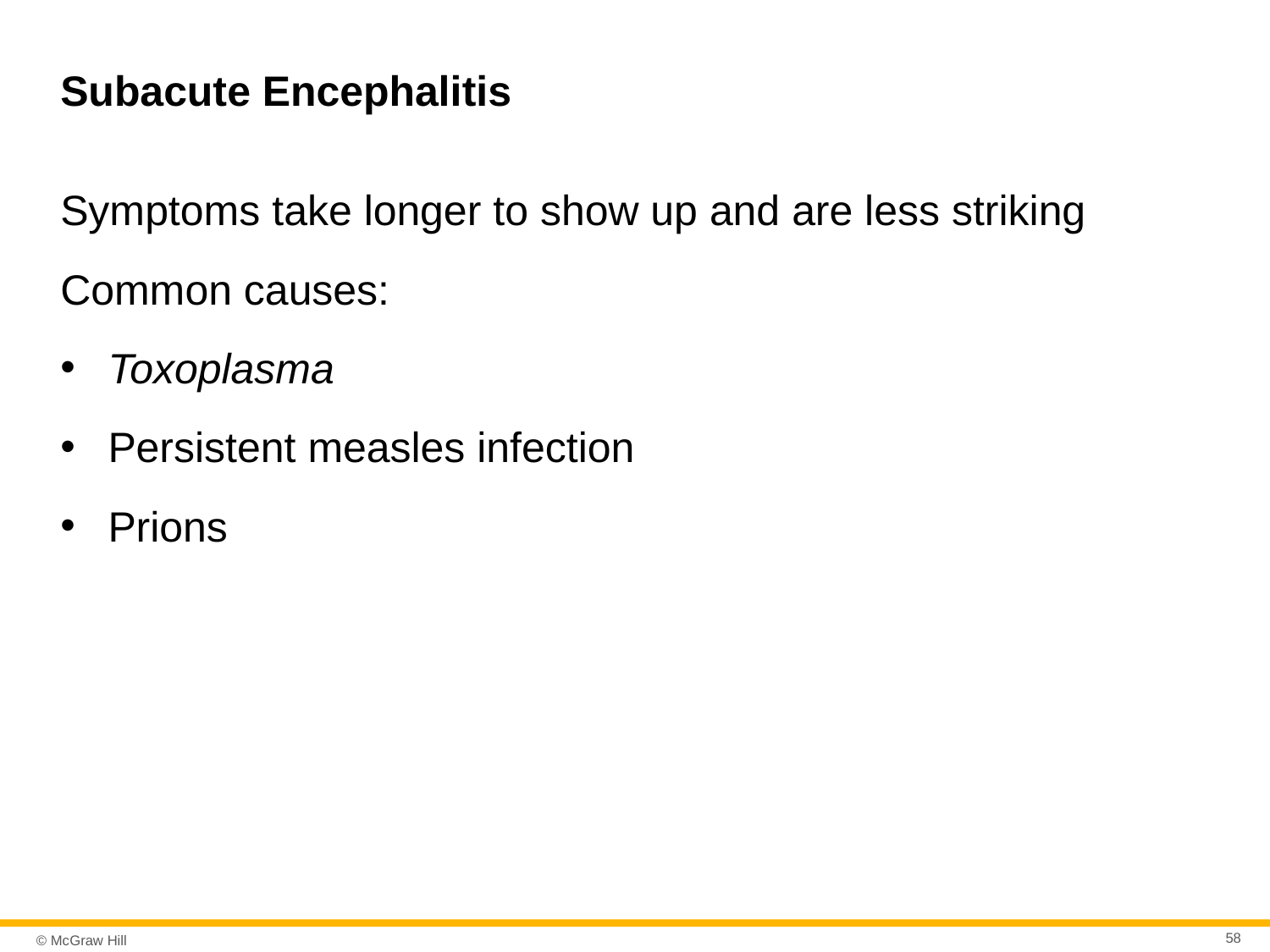

# Subacute Encephalitis
Symptoms take longer to show up and are less striking
Common causes:
Toxoplasma
Persistent measles infection
Prions